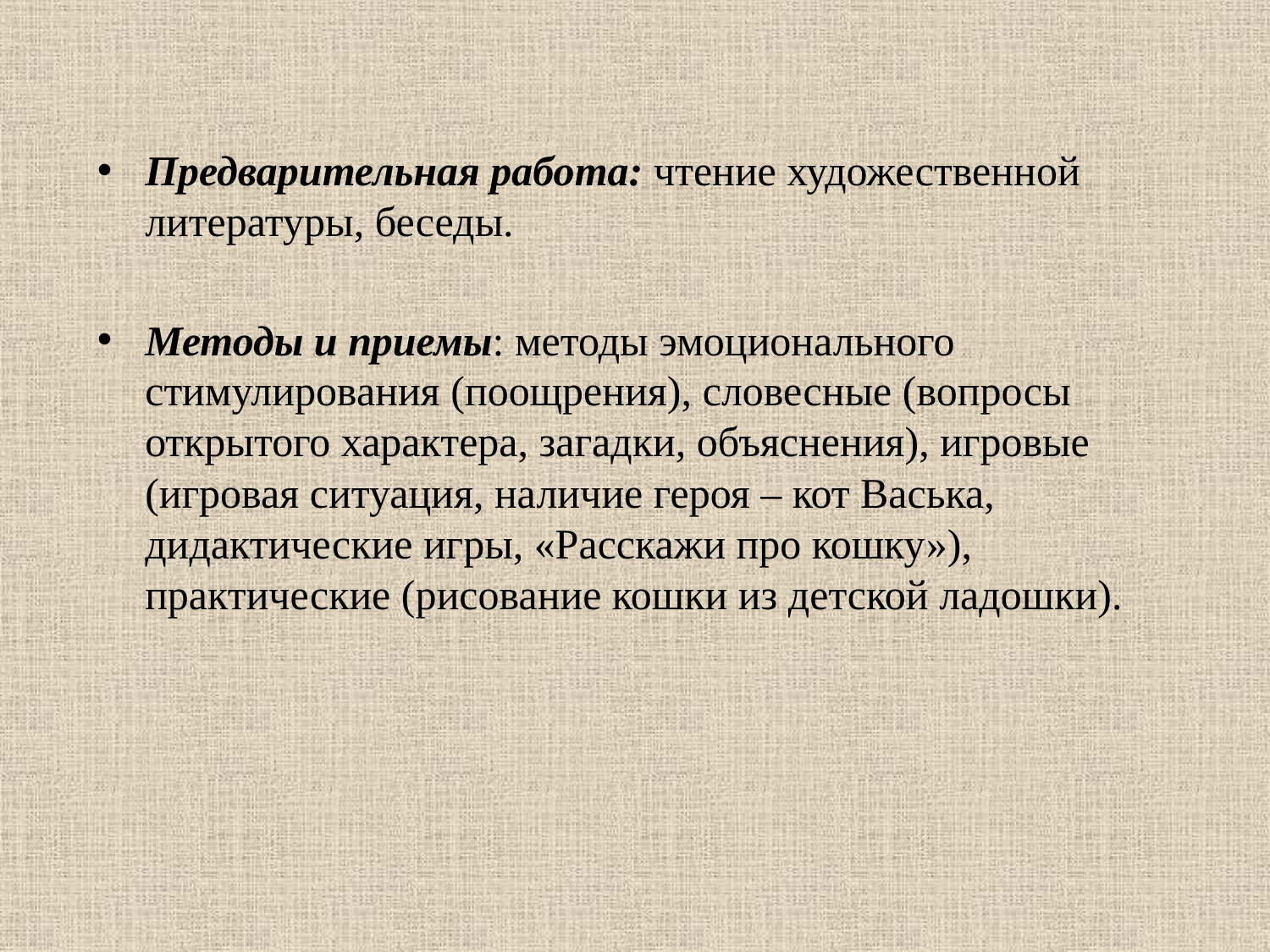

Предварительная работа: чтение художественной литературы, беседы.

Методы и приемы: методы эмоционального стимулирования (поощрения), словесные (вопросы открытого характера, загадки, объяснения), игровые (игровая ситуация, наличие героя – кот Васька, дидактические игры, «Расскажи про кошку»), практические (рисование кошки из детской ладошки).